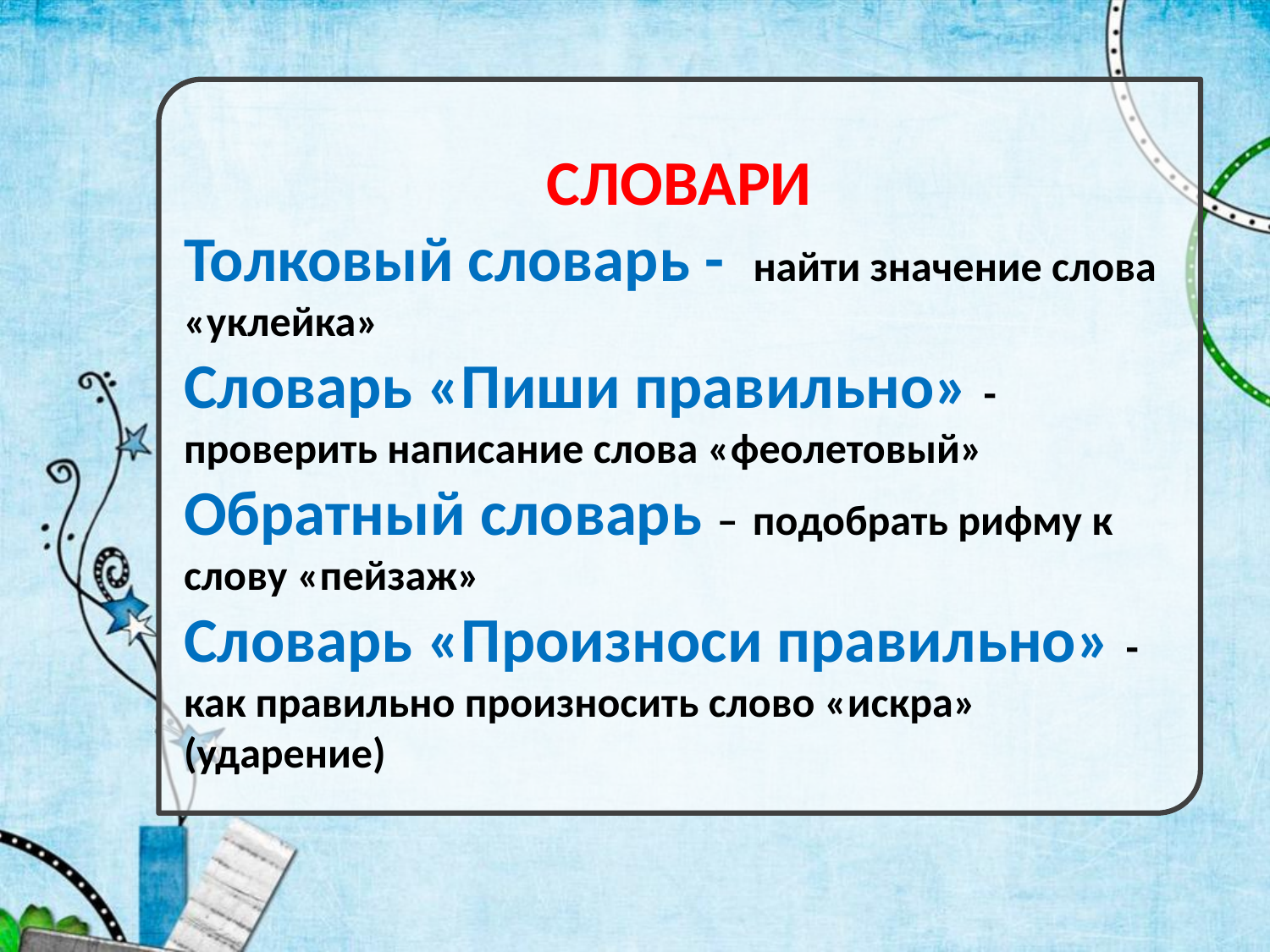

СЛОВАРИ
Толковый словарь -  найти значение слова «уклейка»
Словарь «Пиши правильно» - проверить написание слова «феолетовый»
Обратный словарь – подобрать рифму к слову «пейзаж»
Словарь «Произноси правильно» - как правильно произносить слово «искра» (ударение)